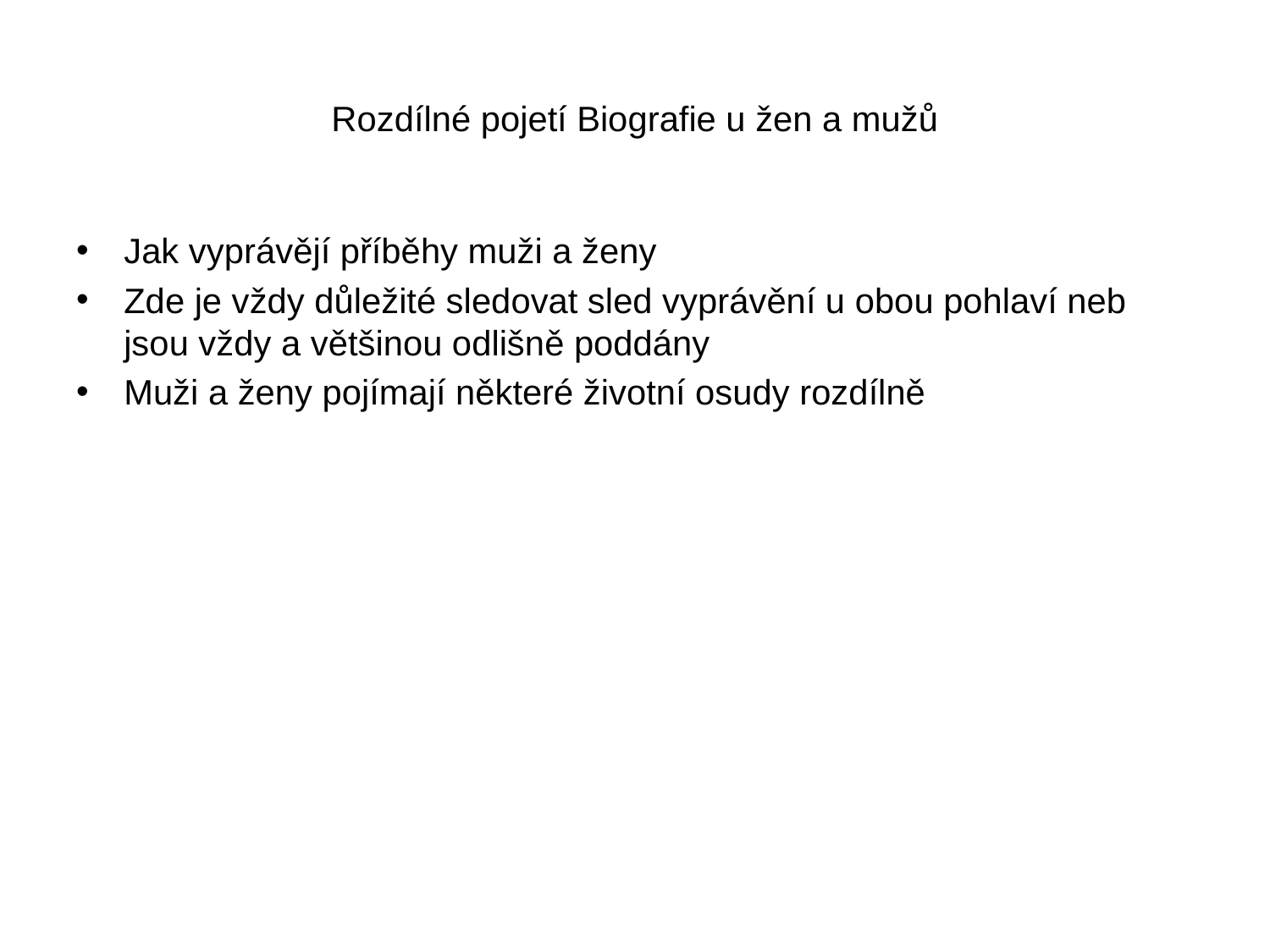

# Rozdílné pojetí Biografie u žen a mužů
Jak vyprávějí příběhy muži a ženy
Zde je vždy důležité sledovat sled vyprávění u obou pohlaví neb jsou vždy a většinou odlišně poddány
Muži a ženy pojímají některé životní osudy rozdílně